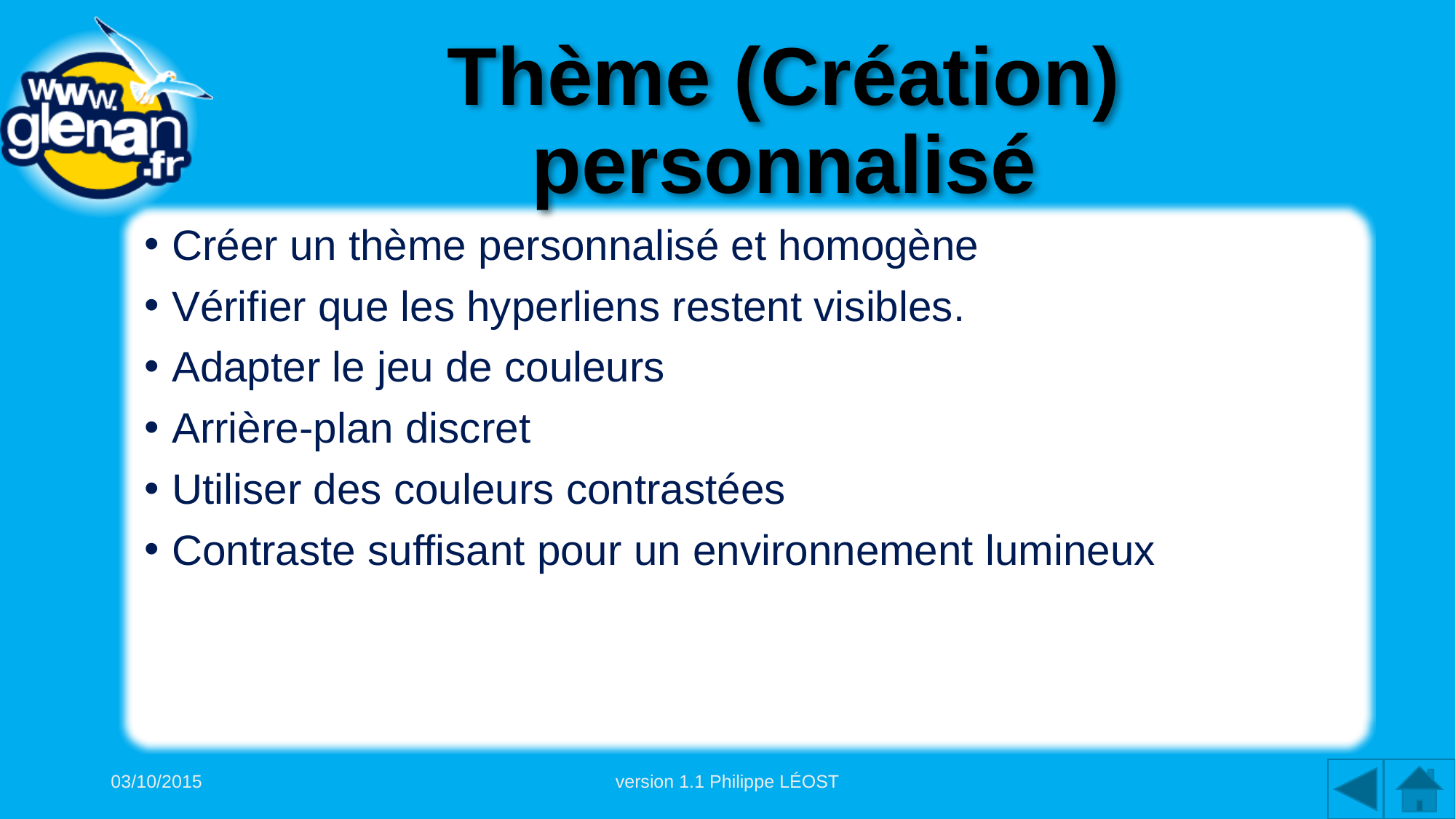

# Thème (Création) personnalisé
Créer un thème personnalisé et homogène
Vérifier que les hyperliens restent visibles.
Adapter le jeu de couleurs
Arrière-plan discret
Utiliser des couleurs contrastées
Contraste suffisant pour un environnement lumineux

03/10/2015
version 1.1 Philippe LÉOST